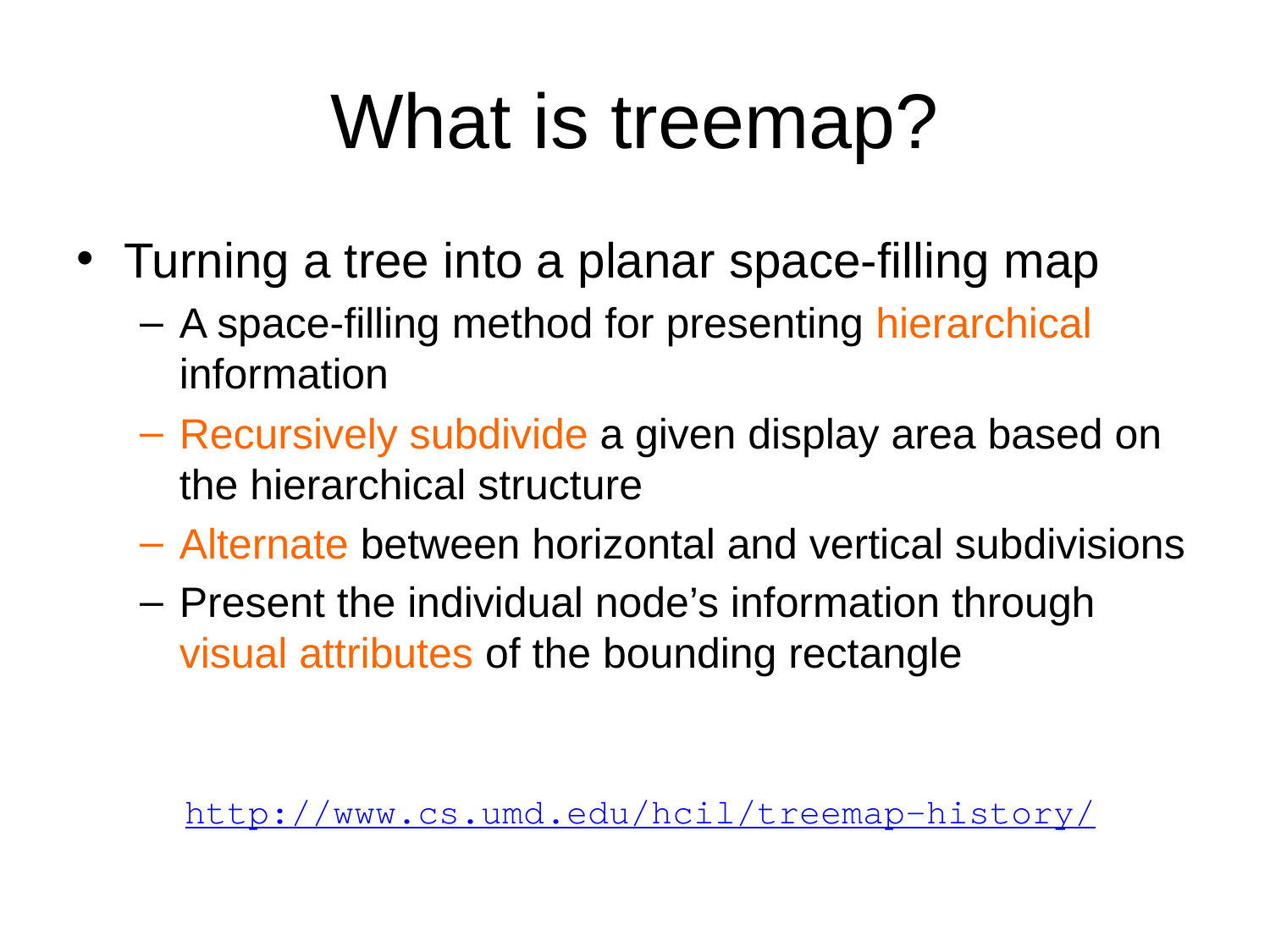

# What is treemap?
Turning a tree into a planar space-filling map
A space-filling method for presenting hierarchical information
Recursively subdivide a given display area based on the hierarchical structure
Alternate between horizontal and vertical subdivisions
Present the individual node’s information through visual attributes of the bounding rectangle
http://www.cs.umd.edu/hcil/treemap-history/